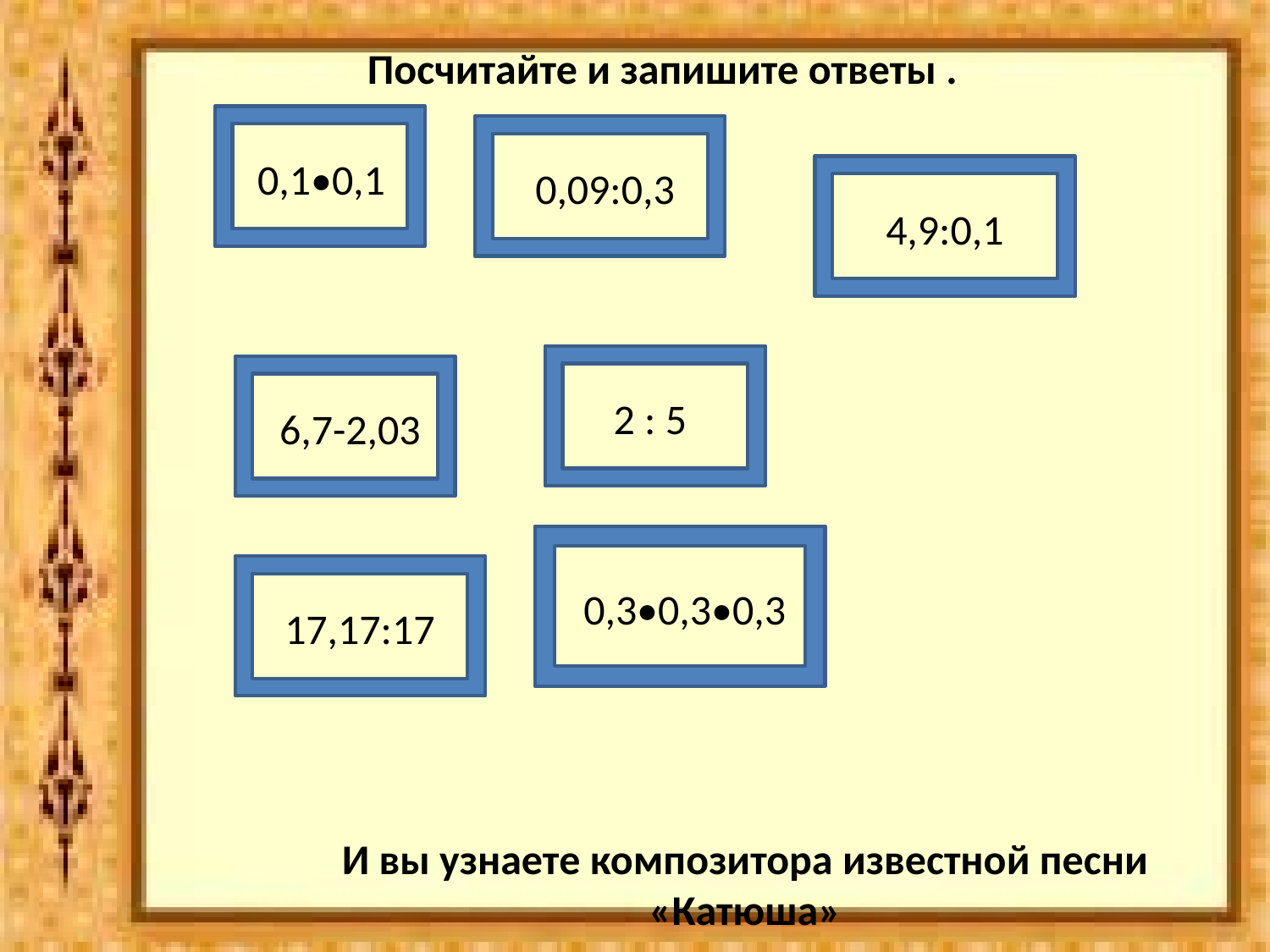

Посчитайте и запишите ответы .

0,1•0,1
0,09:0,3

4,9:0,1

2 : 5
6,7-2,03

0,3•0,3•0,3
17,17:17
И вы узнаете композитора известной песни «Катюша»